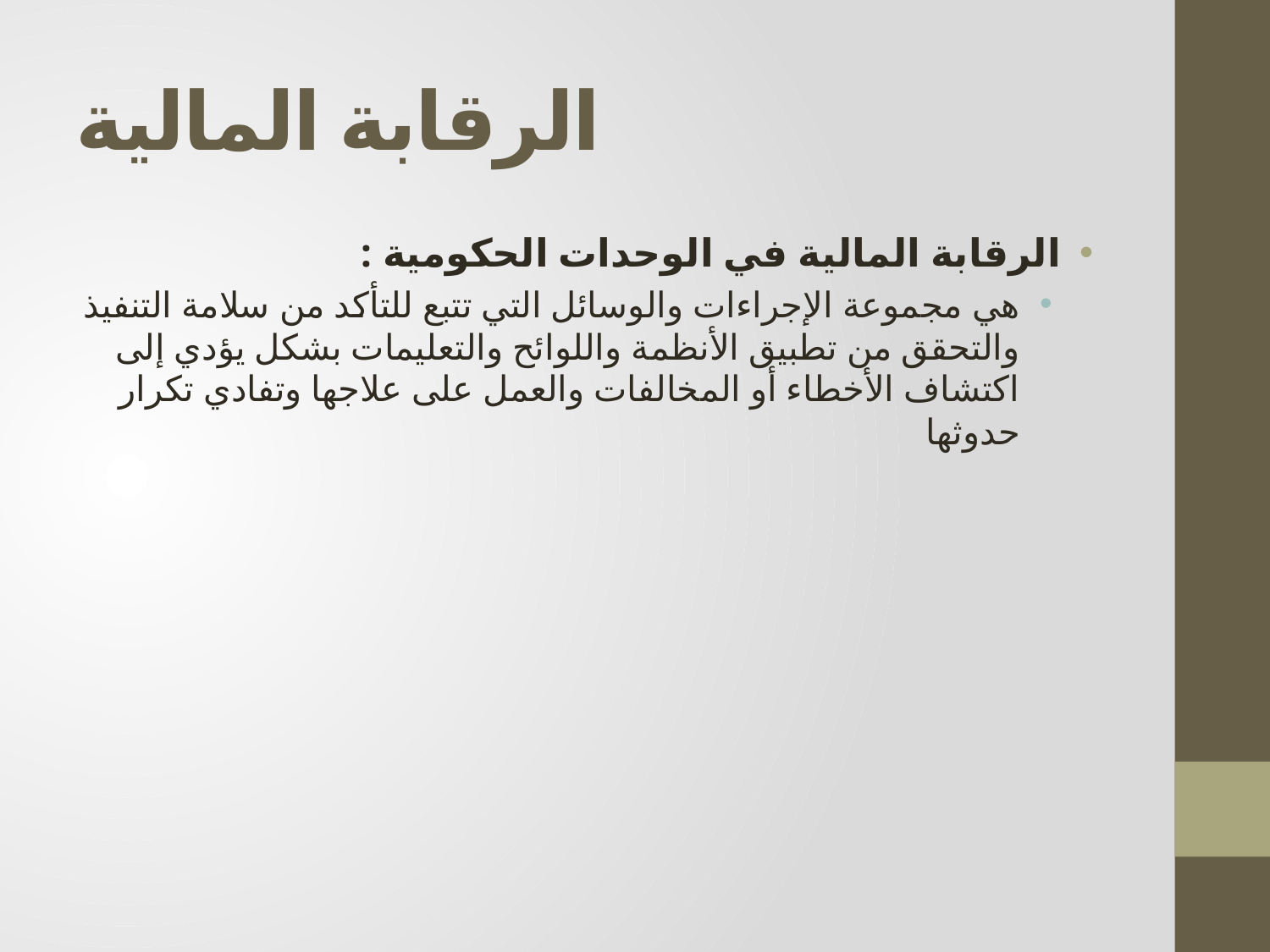

# الرقابة المالية
الرقابة المالية في الوحدات الحكومية :
هي مجموعة الإجراءات والوسائل التي تتبع للتأكد من سلامة التنفيذ والتحقق من تطبيق الأنظمة واللوائح والتعليمات بشكل يؤدي إلى اكتشاف الأخطاء أو المخالفات والعمل على علاجها وتفادي تكرار حدوثها